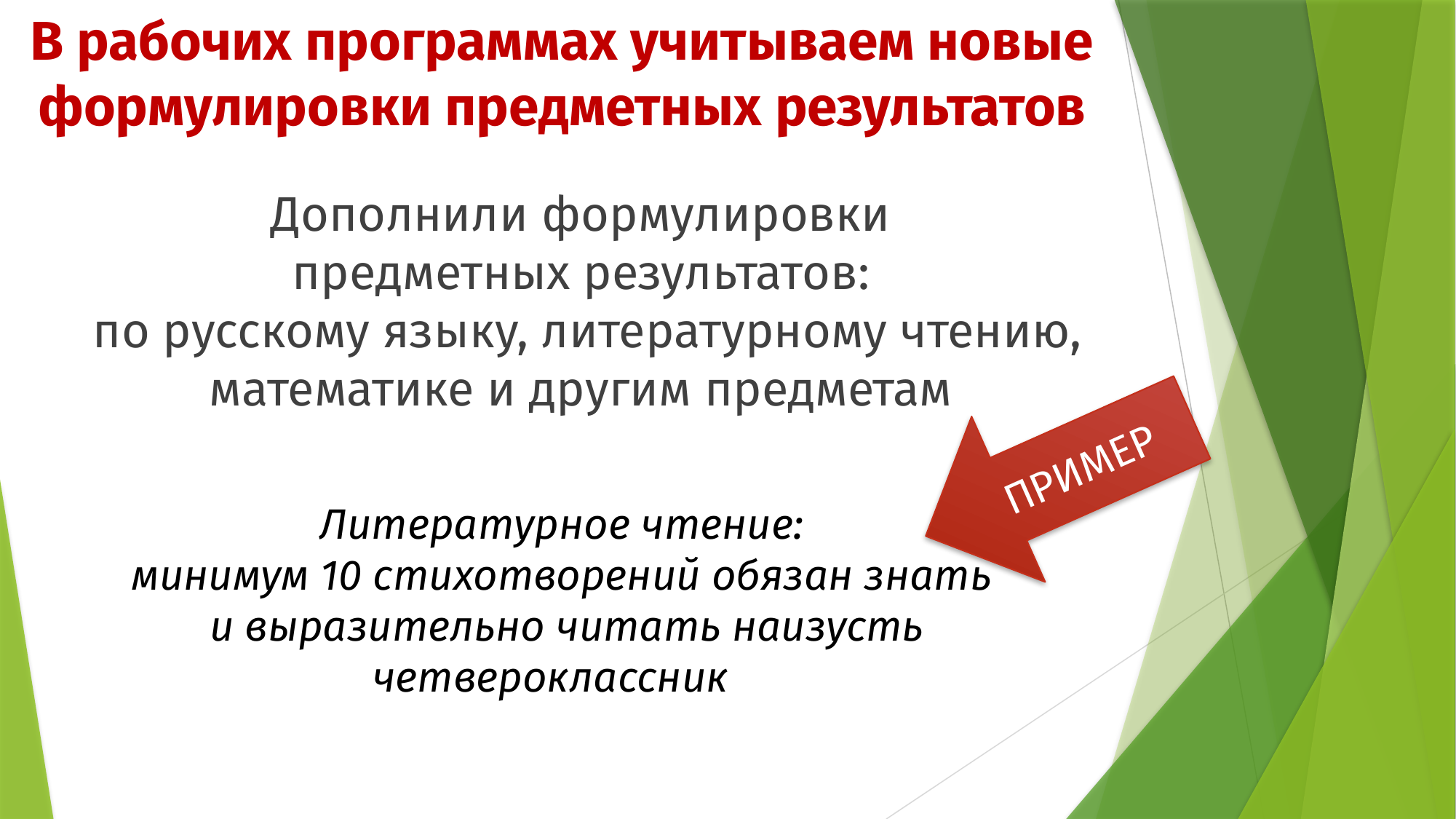

# В рабочих программах учитываем новые формулировки предметных результатов
Дополнили формулировки
предметных результатов:
по русскому языку, литературному чтению, математике и другим предметам
ПРИМЕР
Литературное чтение:
минимум 10 стихотворений обязан знать
 и выразительно читать наизусть четвероклассник